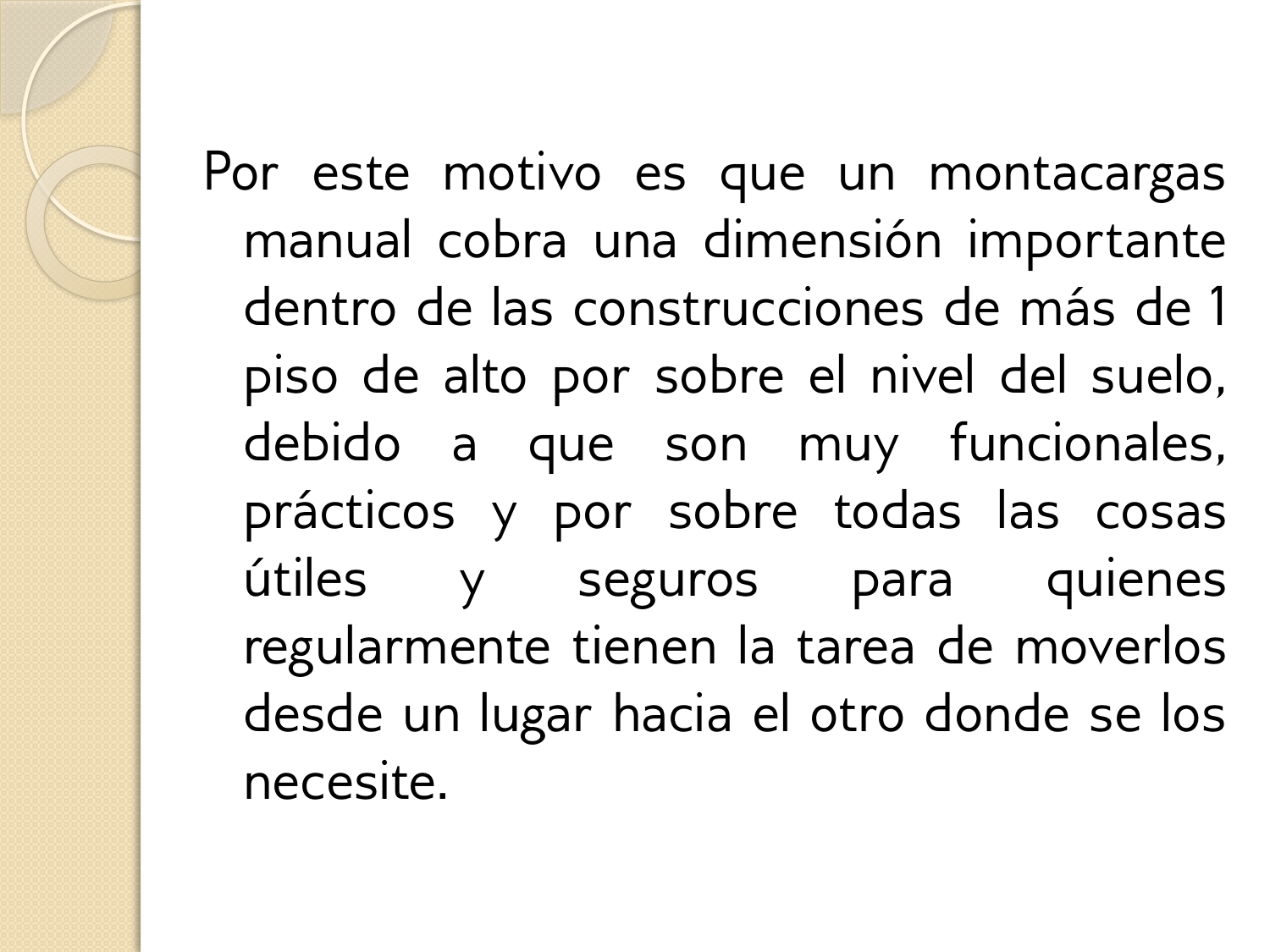

#
Por este motivo es que un montacargas manual cobra una dimensión importante dentro de las construcciones de más de 1 piso de alto por sobre el nivel del suelo, debido a que son muy funcionales, prácticos y por sobre todas las cosas útiles y seguros para quienes regularmente tienen la tarea de moverlos desde un lugar hacia el otro donde se los necesite.